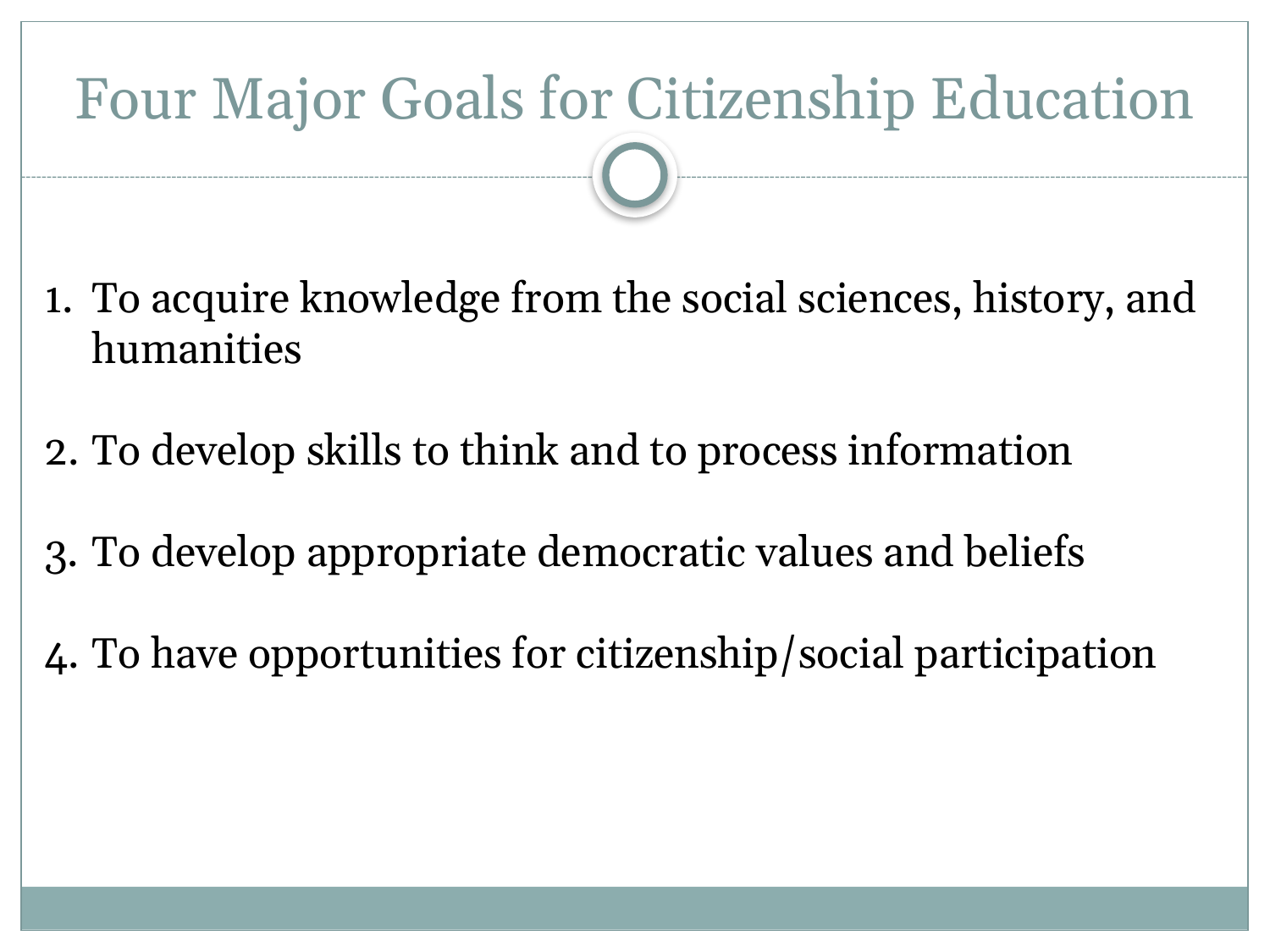

# Four Major Goals for Citizenship Education
To acquire knowledge from the social sciences, history, and humanities

To develop skills to think and to process information

To develop appropriate democratic values and beliefs

To have opportunities for citizenship/social participation